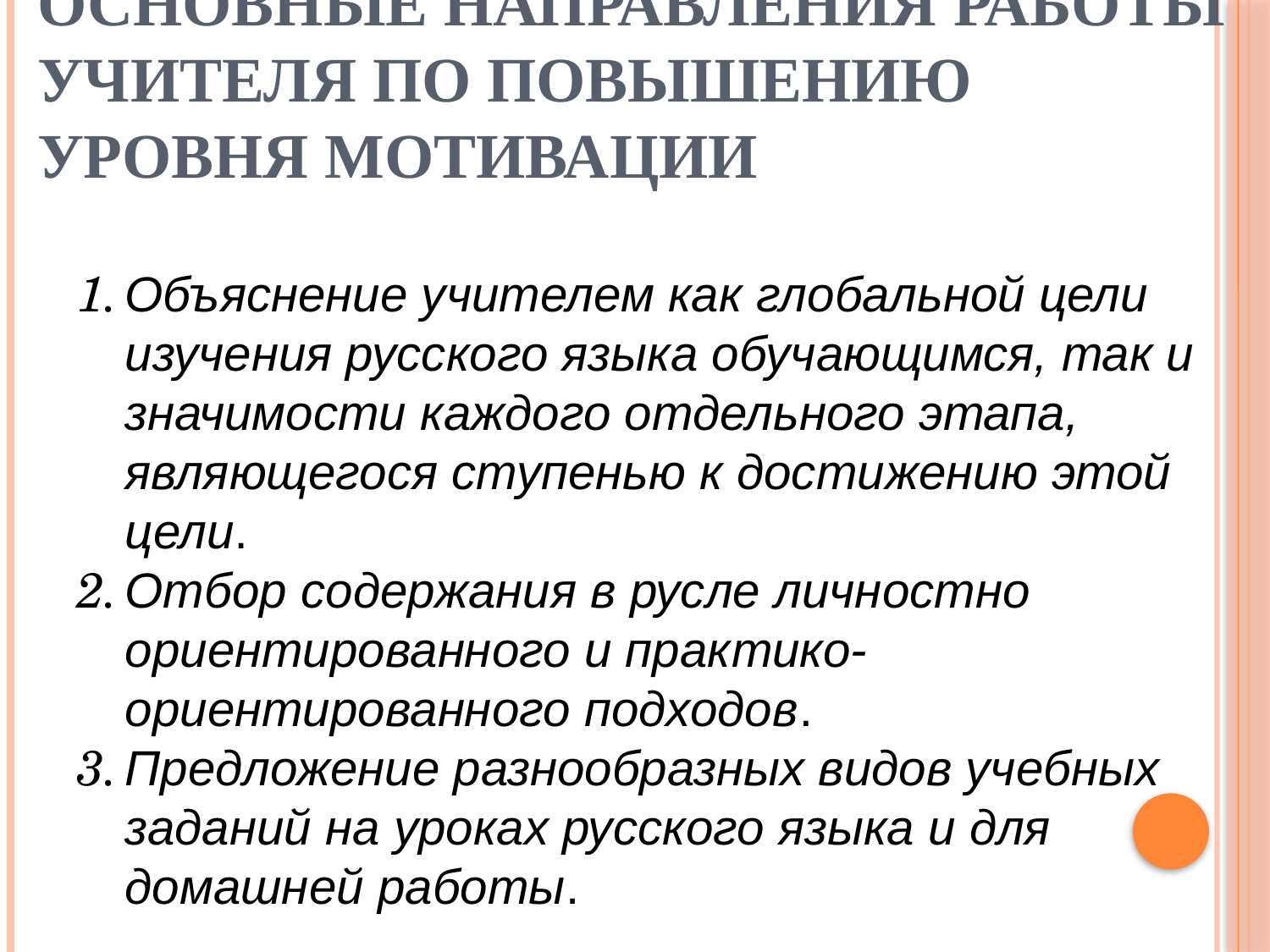

# Основные направления работы учителя по повышению уровня мотивации
Объяснение учителем как глобальной цели изучения русского языка обучающимся, так и значимости каждого отдельного этапа, являющегося ступенью к достижению этой цели.
Отбор содержания в русле личностно ориентированного и практико- ориентированного подходов.
Предложение разнообразных видов учебных заданий на уроках русского языка и для домашней работы.